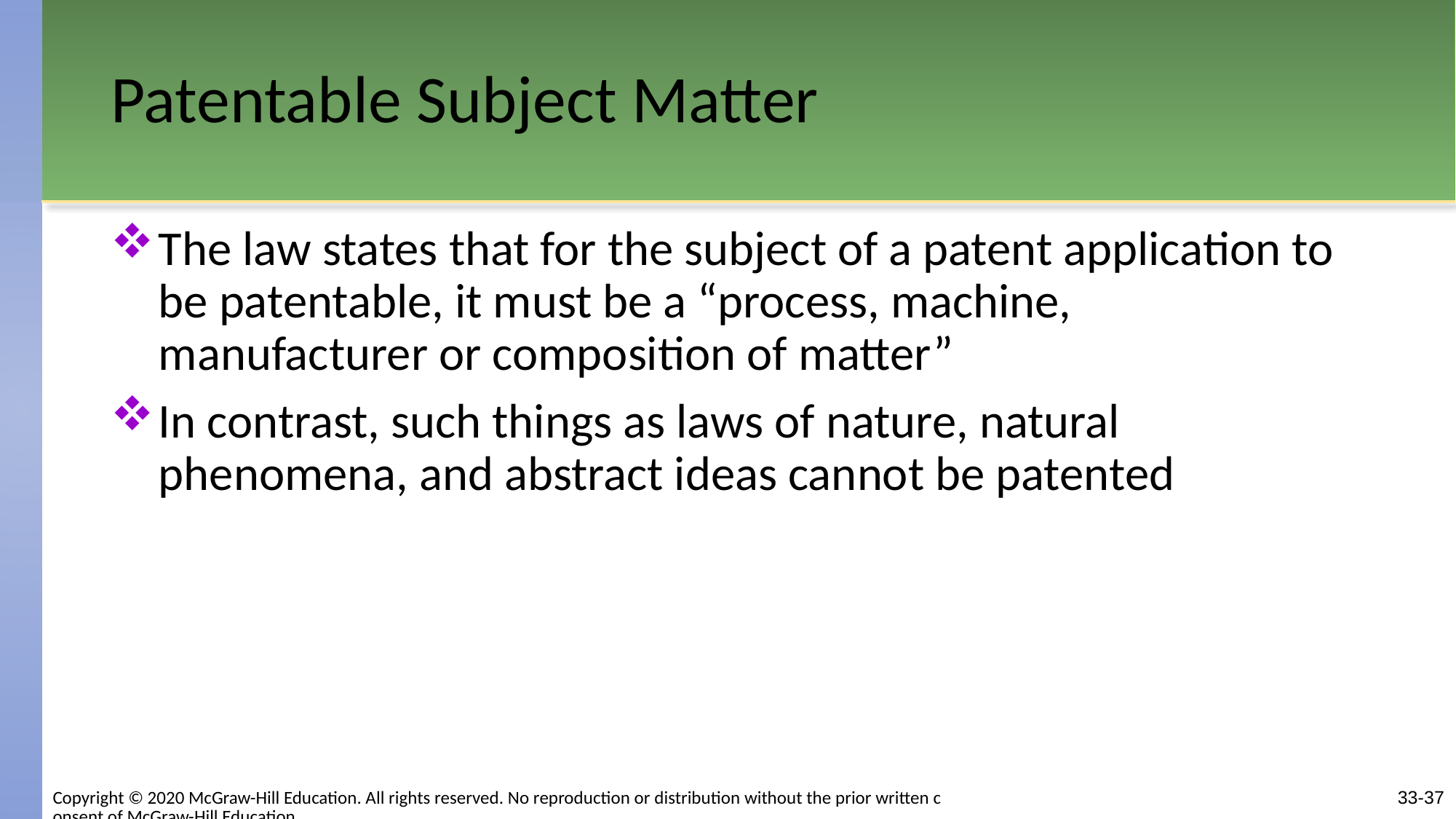

# Patentable Subject Matter
The law states that for the subject of a patent application to be patentable, it must be a “process, machine, manufacturer or composition of matter”
In contrast, such things as laws of nature, natural phenomena, and abstract ideas cannot be patented
Copyright © 2020 McGraw-Hill Education. All rights reserved. No reproduction or distribution without the prior written consent of McGraw-Hill Education.
33-37